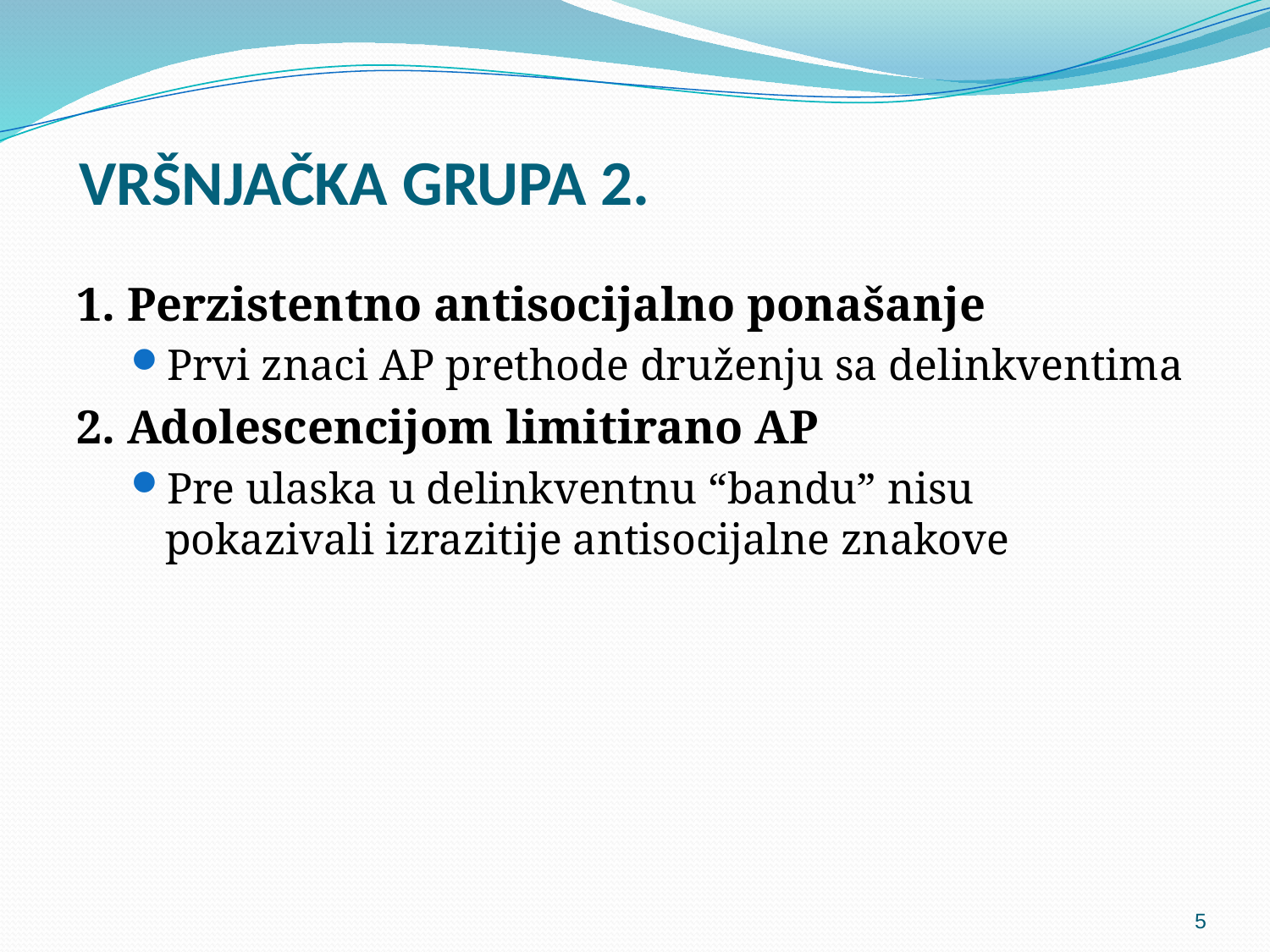

# VRŠNJAČKA GRUPA 2.
1. Perzistentno antisocijalno ponašanje
Prvi znaci AP prethode druženju sa delinkventima
2. Adolescencijom limitirano AP
Pre ulaska u delinkventnu “bandu” nisu pokazivali izrazitije antisocijalne znakove
5